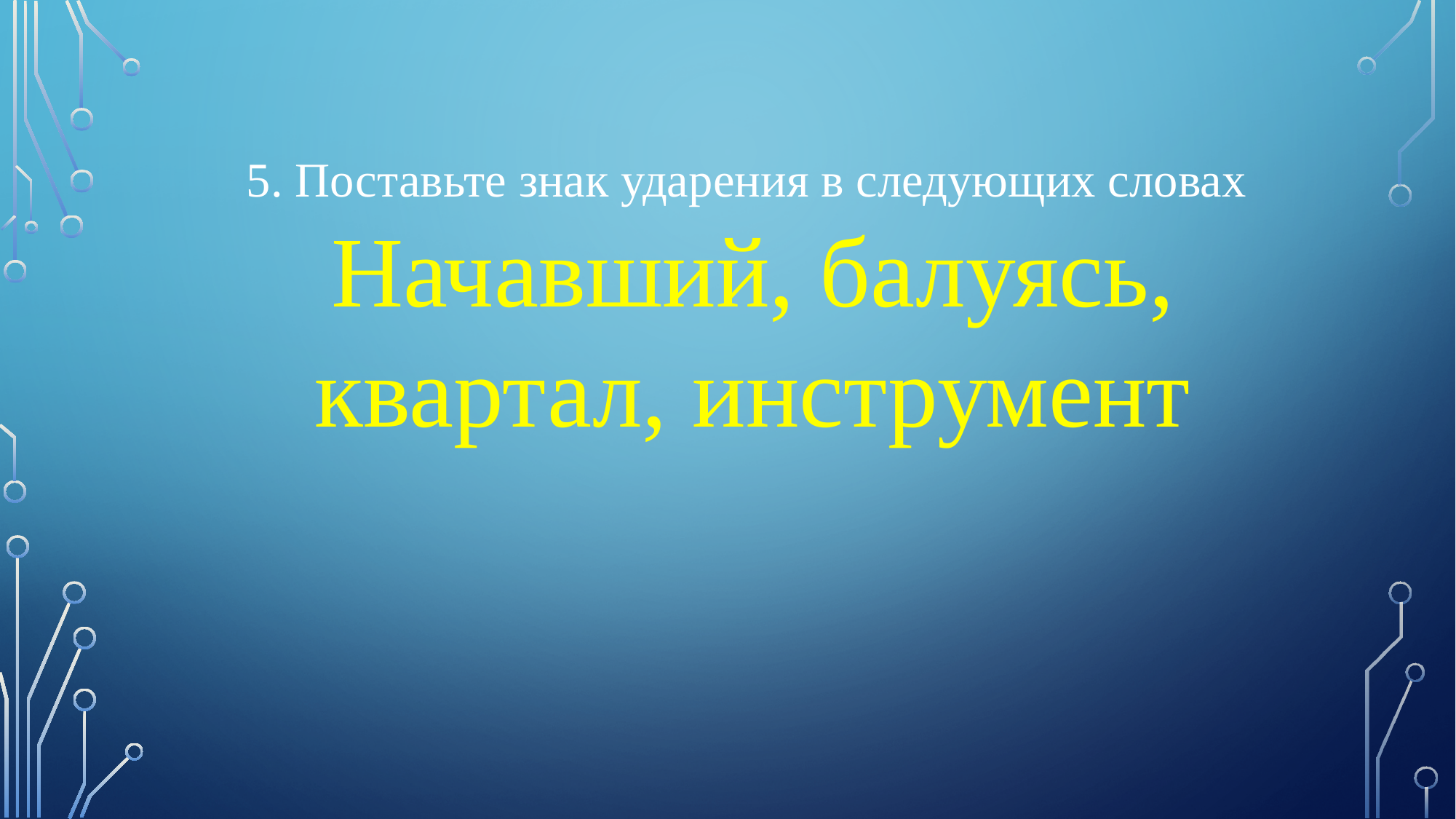

5. Поставьте знак ударения в следующих словах
Начавший, балуясь, квартал, инструмент